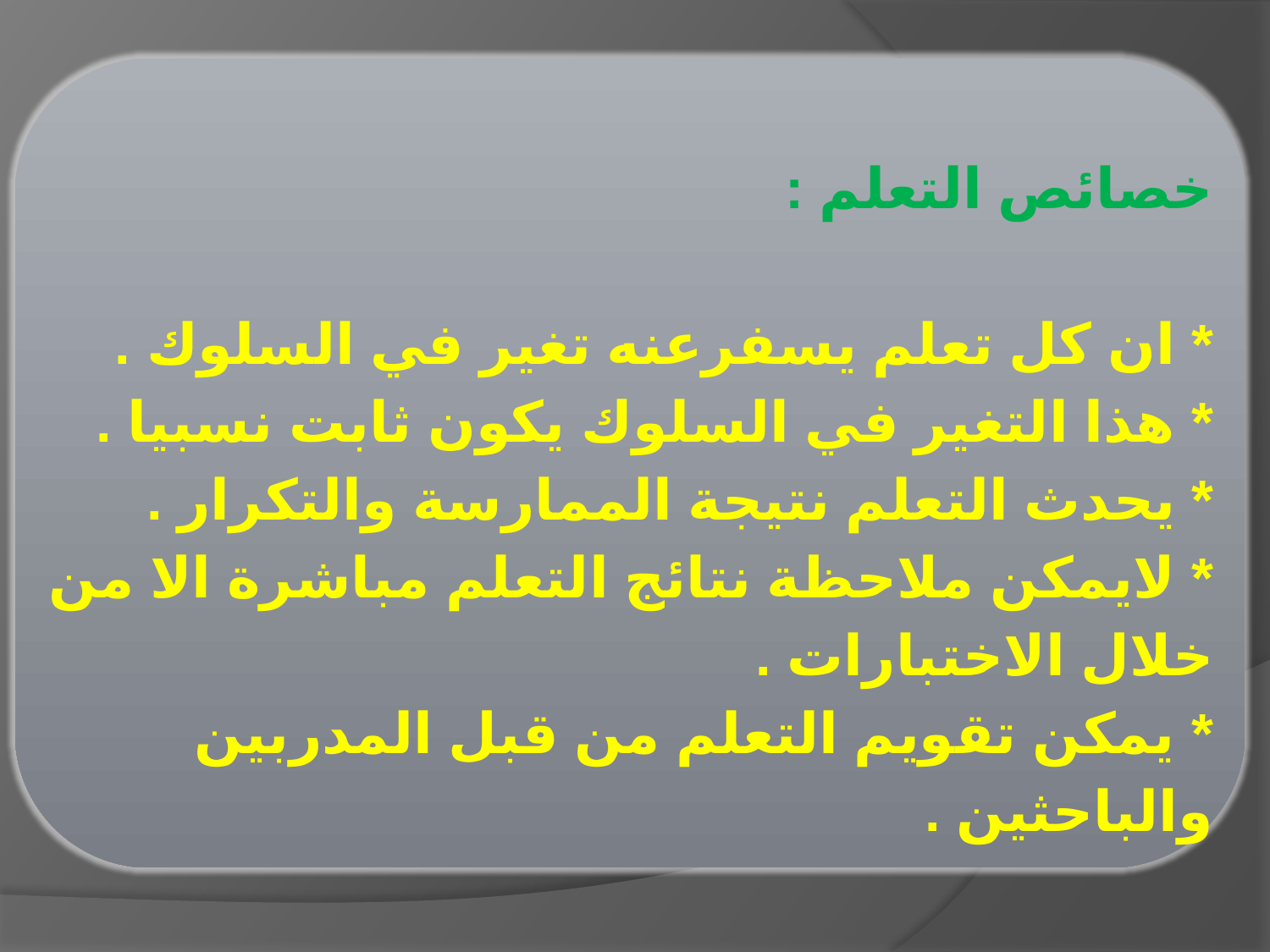

# خصائص التعلم : ‏* ان كل تعلم يسفرعنه تغير في السلوك .‏ ‏* هذا التغير في السلوك يكون ثابت نسبيا .‏ ‏* يحدث التعلم نتيجة الممارسة والتكرار .‏ ‏* لايمكن ملاحظة نتائج التعلم مباشرة الا من خلال الاختبارات .‏ ‏* يمكن تقويم التعلم من قبل المدربين والباحثين .‏